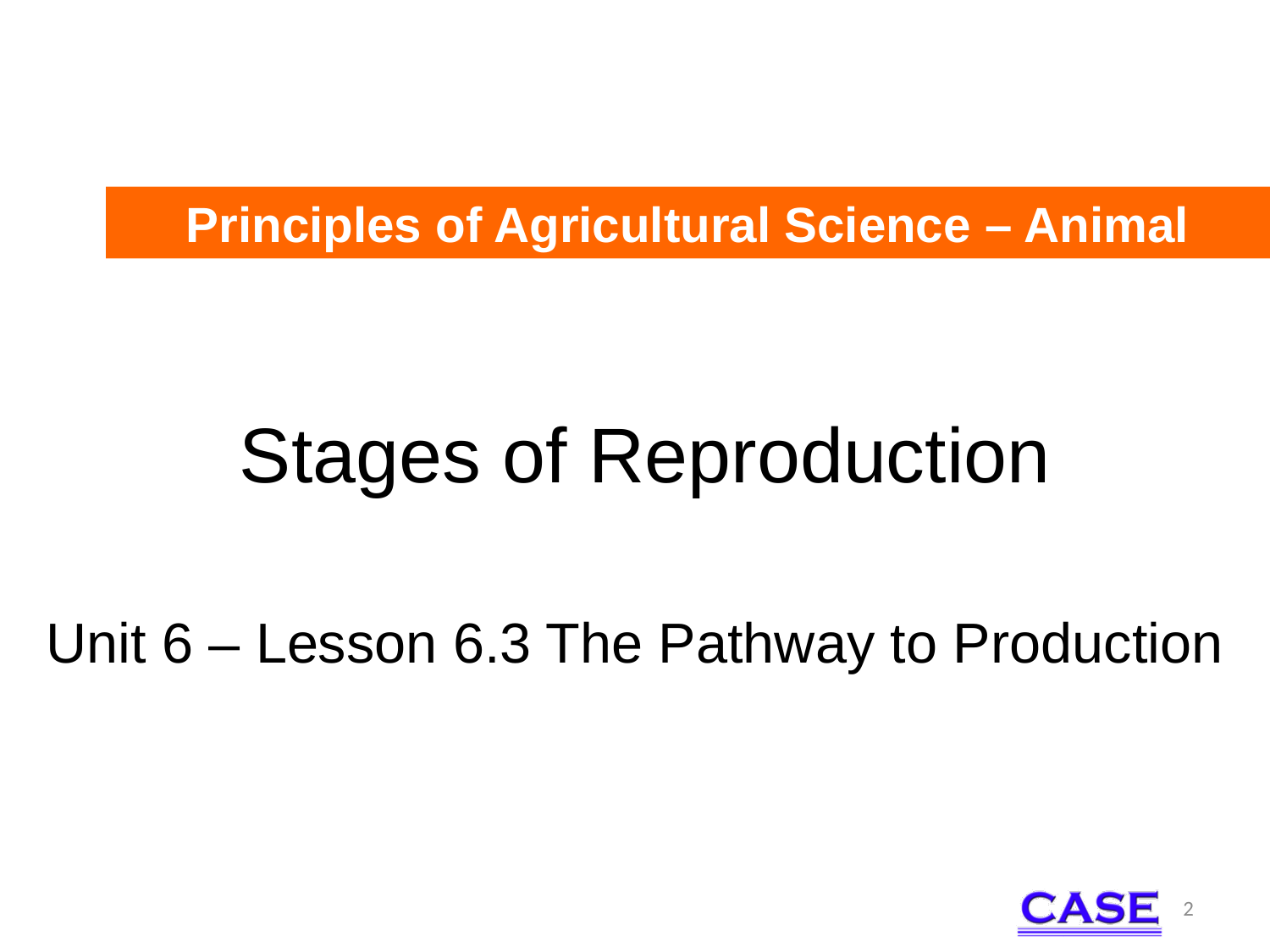

Principles of Agricultural Science – Animal
# Stages of Reproduction
Unit 6 – Lesson 6.3 The Pathway to Production
2